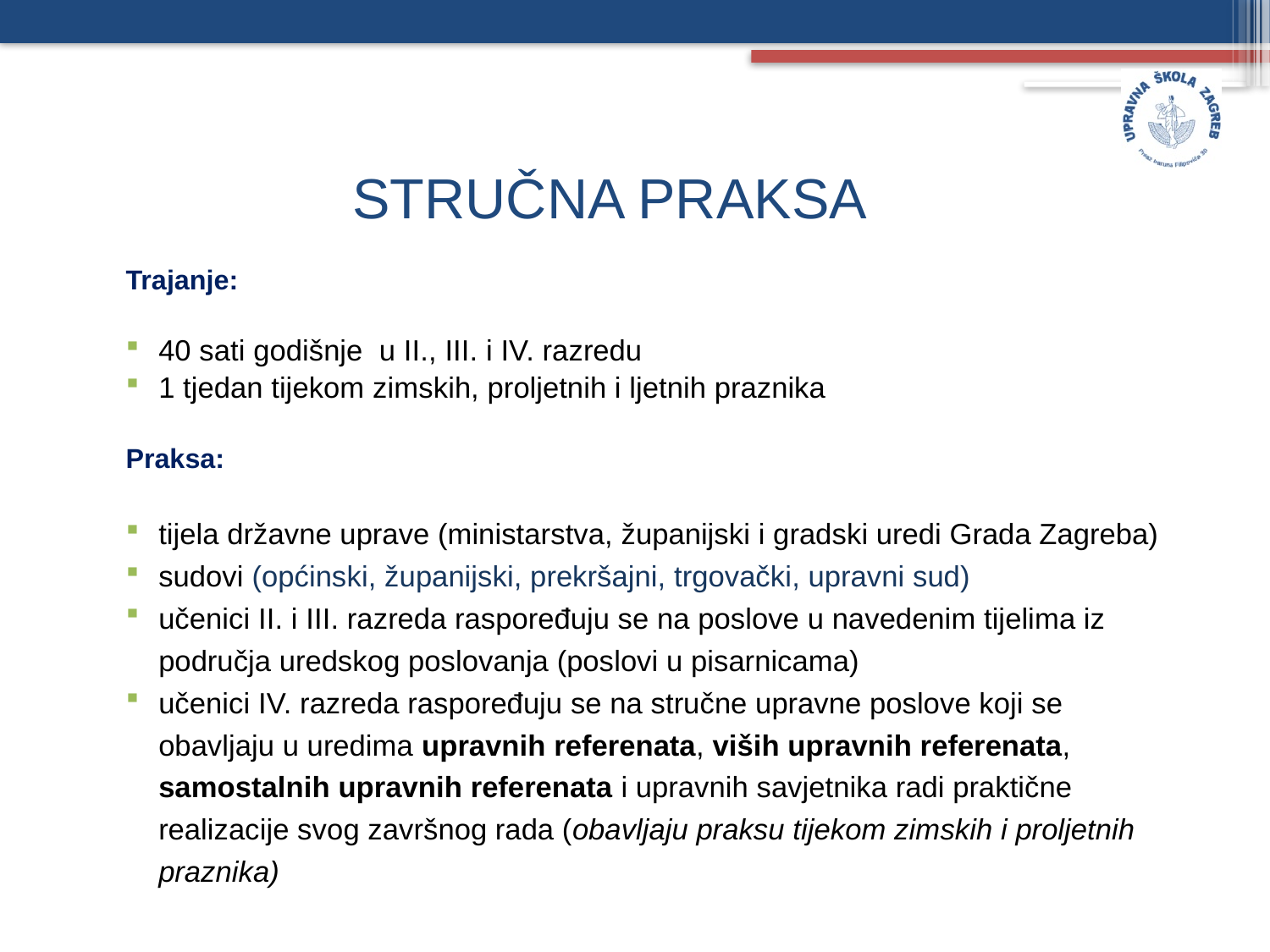

# STRUČNA PRAKSA
Trajanje:

40 sati godišnje  u II., III. i IV. razredu
1 tjedan tijekom zimskih, proljetnih i ljetnih praznika

Praksa:

tijela državne uprave (ministarstva, županijski i gradski uredi Grada Zagreba)
sudovi (općinski, županijski, prekršajni, trgovački, upravni sud)
učenici II. i III. razreda raspoređuju se na poslove u navedenim tijelima iz područja uredskog poslovanja (poslovi u pisarnicama)
učenici IV. razreda raspoređuju se na stručne upravne poslove koji se obavljaju u uredima upravnih referenata, viših upravnih referenata, samostalnih upravnih referenata i upravnih savjetnika radi praktične realizacije svog završnog rada (obavljaju praksu tijekom zimskih i proljetnih praznika)